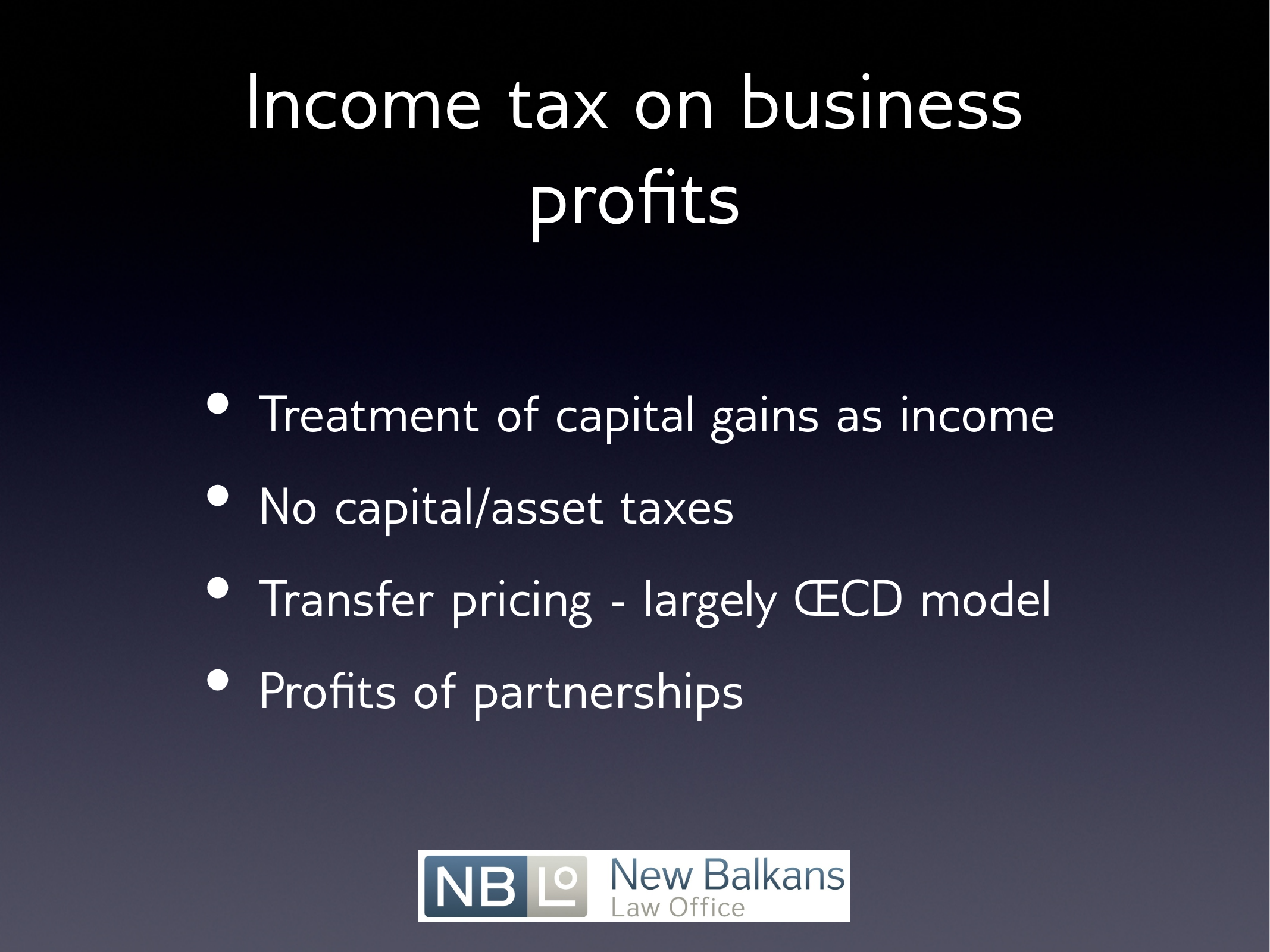

# Income tax on business profits
Treatment of capital gains as income
No capital/asset taxes
Transfer pricing - largely OECD model
Profits of partnerships